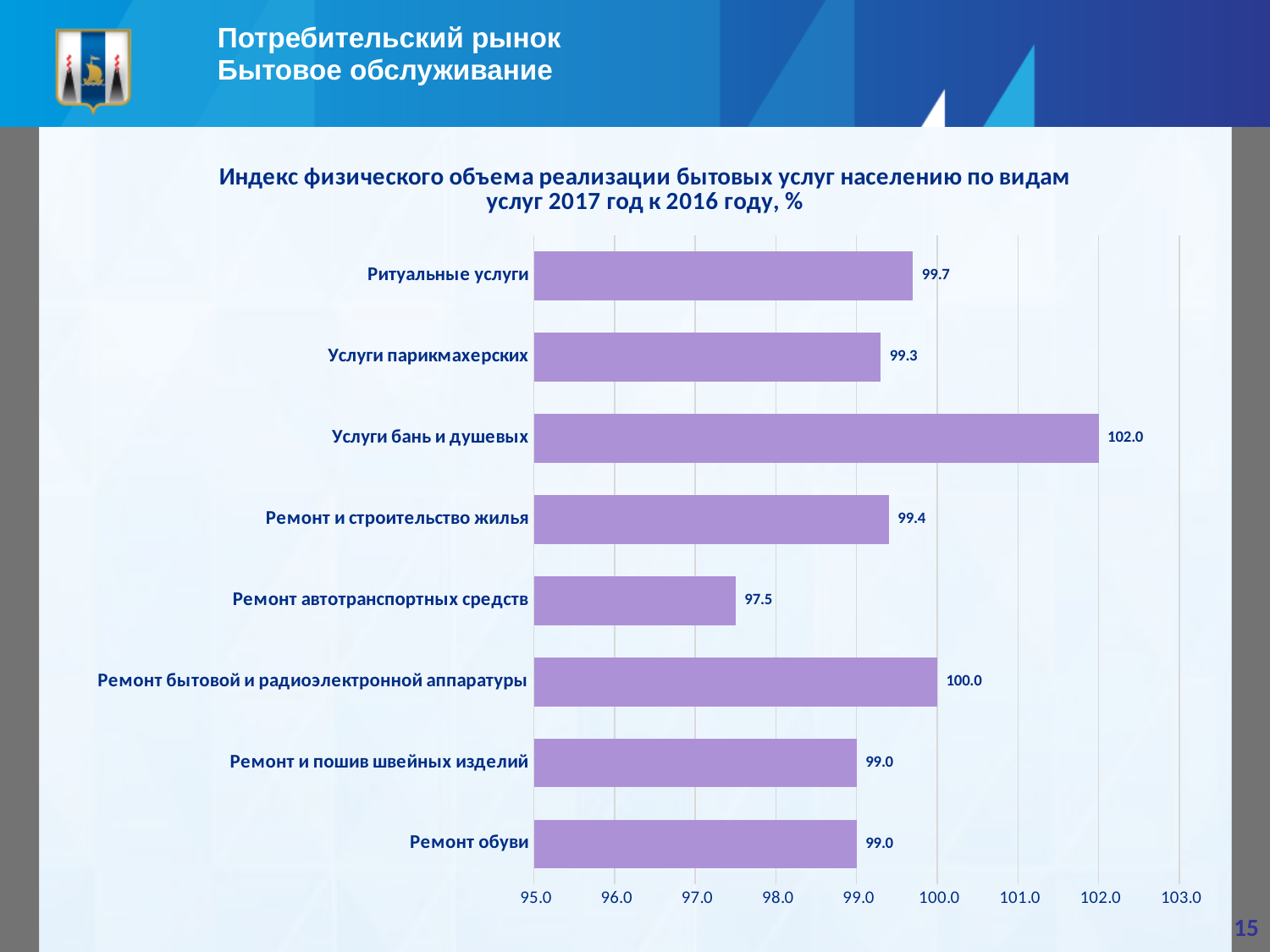

Потребительский рынок
Бытовое обслуживание

### Chart: Индекс физического объема реализации бытовых услуг населению по видам услуг 2017 год к 2016 году, %

| Category |  |
|---|---|
| Ремонт обуви | 99.0 |
| Ремонт и пошив швейных изделий | 99.0 |
| Ремонт бытовой и радиоэлектронной аппаратуры | 100.0 |
| Ремонт автотранспортных средств | 97.5 |
| Ремонт и строительство жилья | 99.4 |
| Услуги бань и душевых | 102.0 |
| Услуги парикмахерских | 99.3 |
| Ритуальные услуги | 99.7 |
15